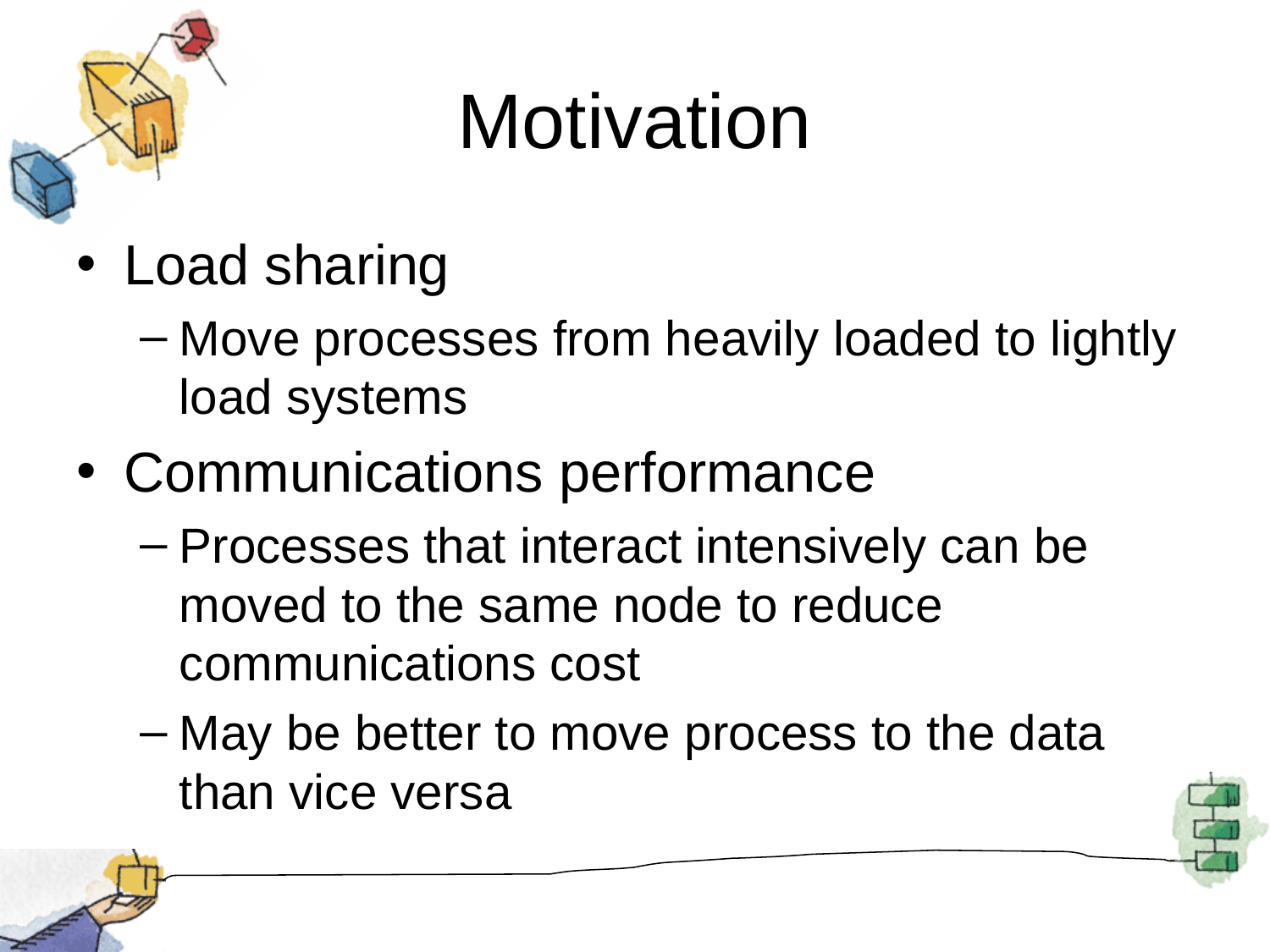

# Motivation
Load sharing
Move processes from heavily loaded to lightly load systems
Communications performance
Processes that interact intensively can be moved to the same node to reduce communications cost
May be better to move process to the data than vice versa